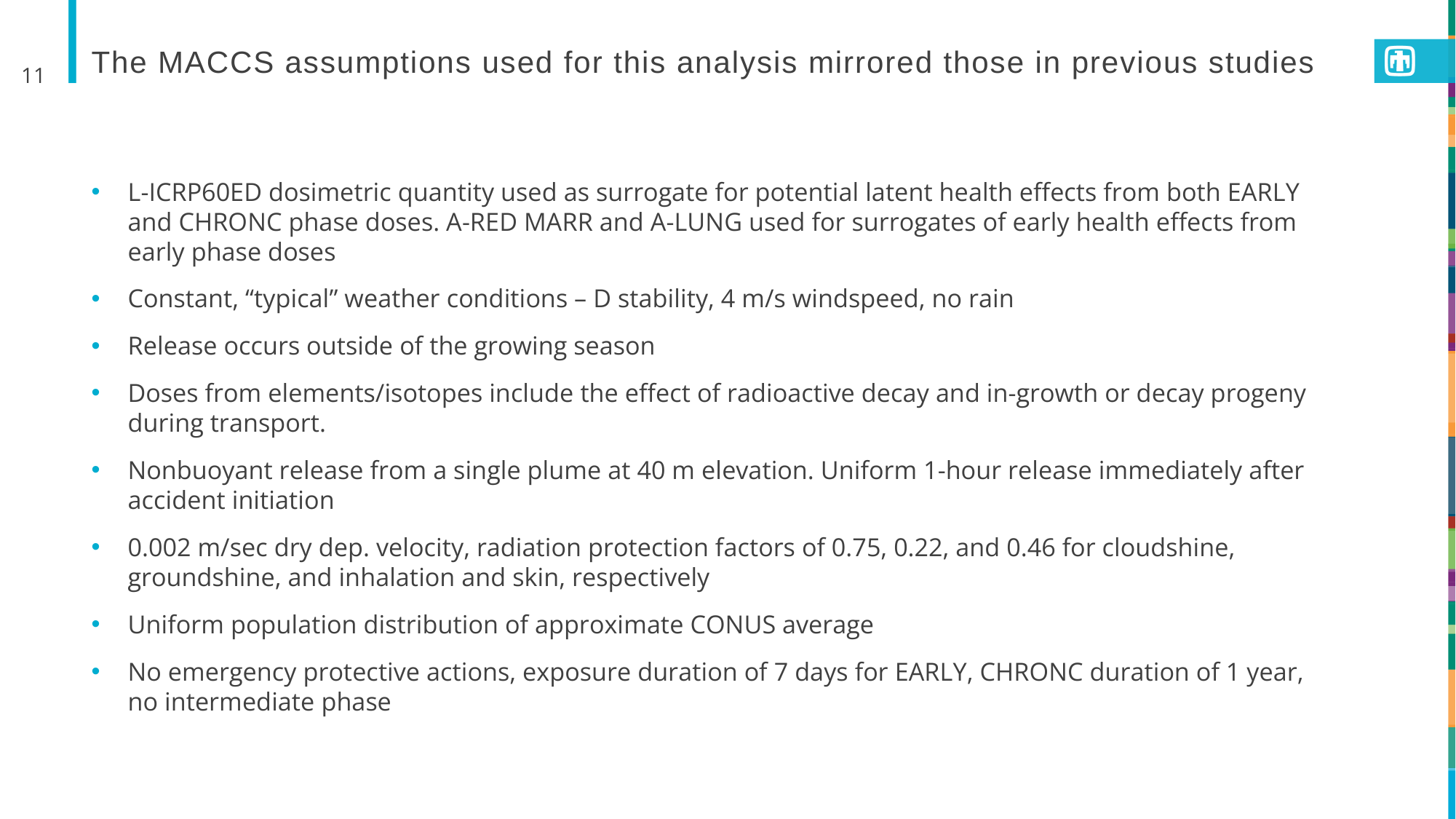

11
# The MACCS assumptions used for this analysis mirrored those in previous studies
L-ICRP60ED dosimetric quantity used as surrogate for potential latent health effects from both EARLY and CHRONC phase doses. A-RED MARR and A-LUNG used for surrogates of early health effects from early phase doses
Constant, “typical” weather conditions – D stability, 4 m/s windspeed, no rain
Release occurs outside of the growing season
Doses from elements/isotopes include the effect of radioactive decay and in-growth or decay progeny during transport.
Nonbuoyant release from a single plume at 40 m elevation. Uniform 1-hour release immediately after accident initiation
0.002 m/sec dry dep. velocity, radiation protection factors of 0.75, 0.22, and 0.46 for cloudshine, groundshine, and inhalation and skin, respectively
Uniform population distribution of approximate CONUS average
No emergency protective actions, exposure duration of 7 days for EARLY, CHRONC duration of 1 year, no intermediate phase